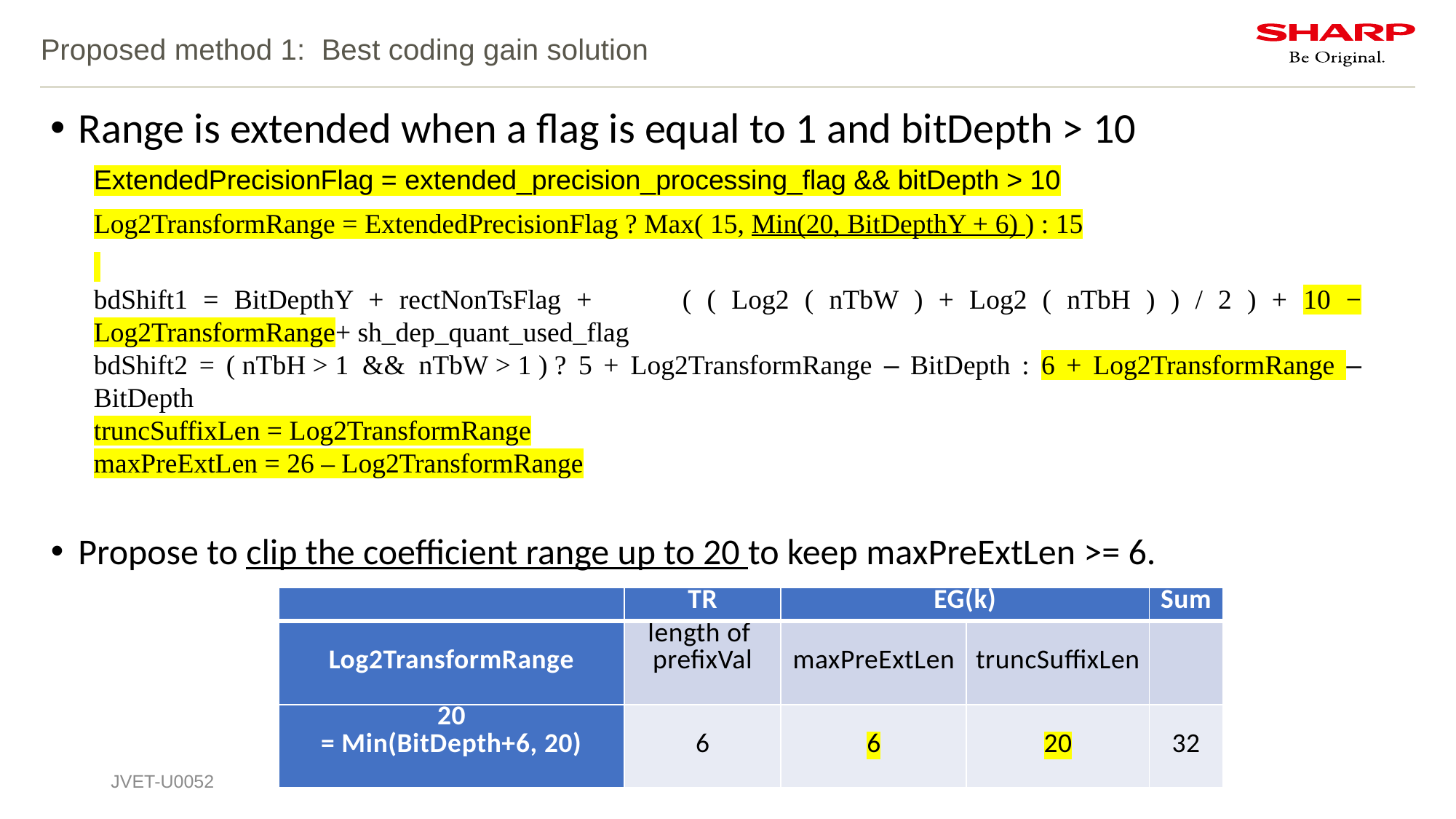

# Proposed method 1:  Best coding gain solution
Range is extended when a flag is equal to 1 and bitDepth > 10

Propose to clip the coefficient range up to 20 to keep maxPreExtLen >= 6.

ExtendedPrecisionFlag = extended_precision_processing_flag && bitDepth > 10
Log2TransformRange = ExtendedPrecisionFlag ? Max( 15, Min(20, BitDepthY + 6) ) : 15

bdShift1 = BitDepthY + rectNonTsFlag +	( ( Log2 ( nTbW ) + Log2 ( nTbH ) ) / 2 ) + 10 − Log2TransformRange+ sh_dep_quant_used_flag
bdShift2 = ( nTbH > 1  &&  nTbW > 1 ) ? 5 + Log2TransformRange – BitDepth : 6 + Log2TransformRange – BitDepth
truncSuffixLen = Log2TransformRange
maxPreExtLen = 26 – Log2TransformRange
|  | TR | EG(k) |  | Sum |
| --- | --- | --- | --- | --- |
| Log2TransformRange | length of prefixVal | maxPreExtLen | truncSuffixLen |  |
| 20 = Min(BitDepth+6, 20) | 6 | 6 | 20 | 32 |
JVET-U0052